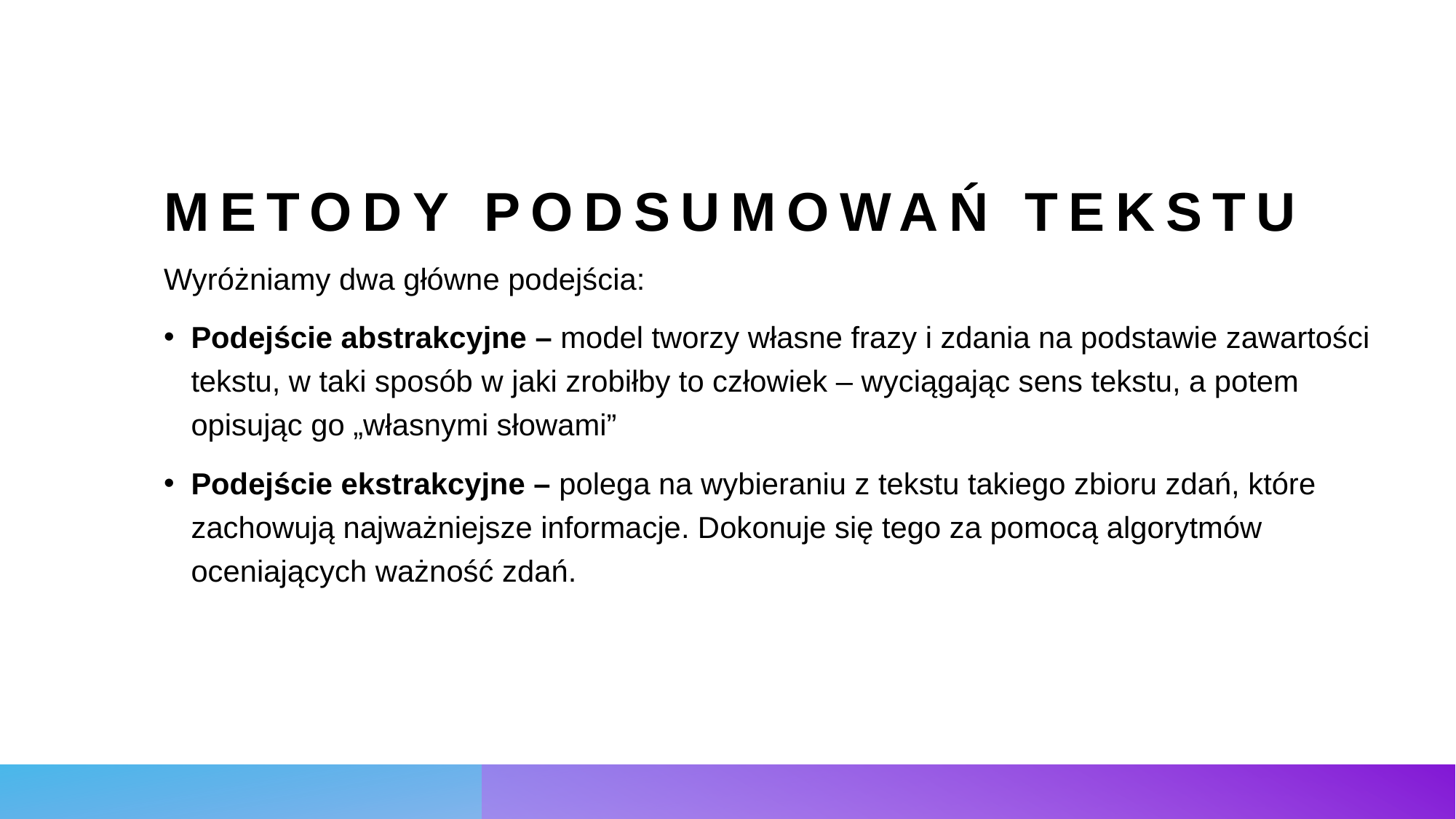

# Metody podsumowań tekstu
Wyróżniamy dwa główne podejścia:
Podejście abstrakcyjne – model tworzy własne frazy i zdania na podstawie zawartości tekstu, w taki sposób w jaki zrobiłby to człowiek – wyciągając sens tekstu, a potem opisując go „własnymi słowami”
Podejście ekstrakcyjne – polega na wybieraniu z tekstu takiego zbioru zdań, które zachowują najważniejsze informacje. Dokonuje się tego za pomocą algorytmów oceniających ważność zdań.